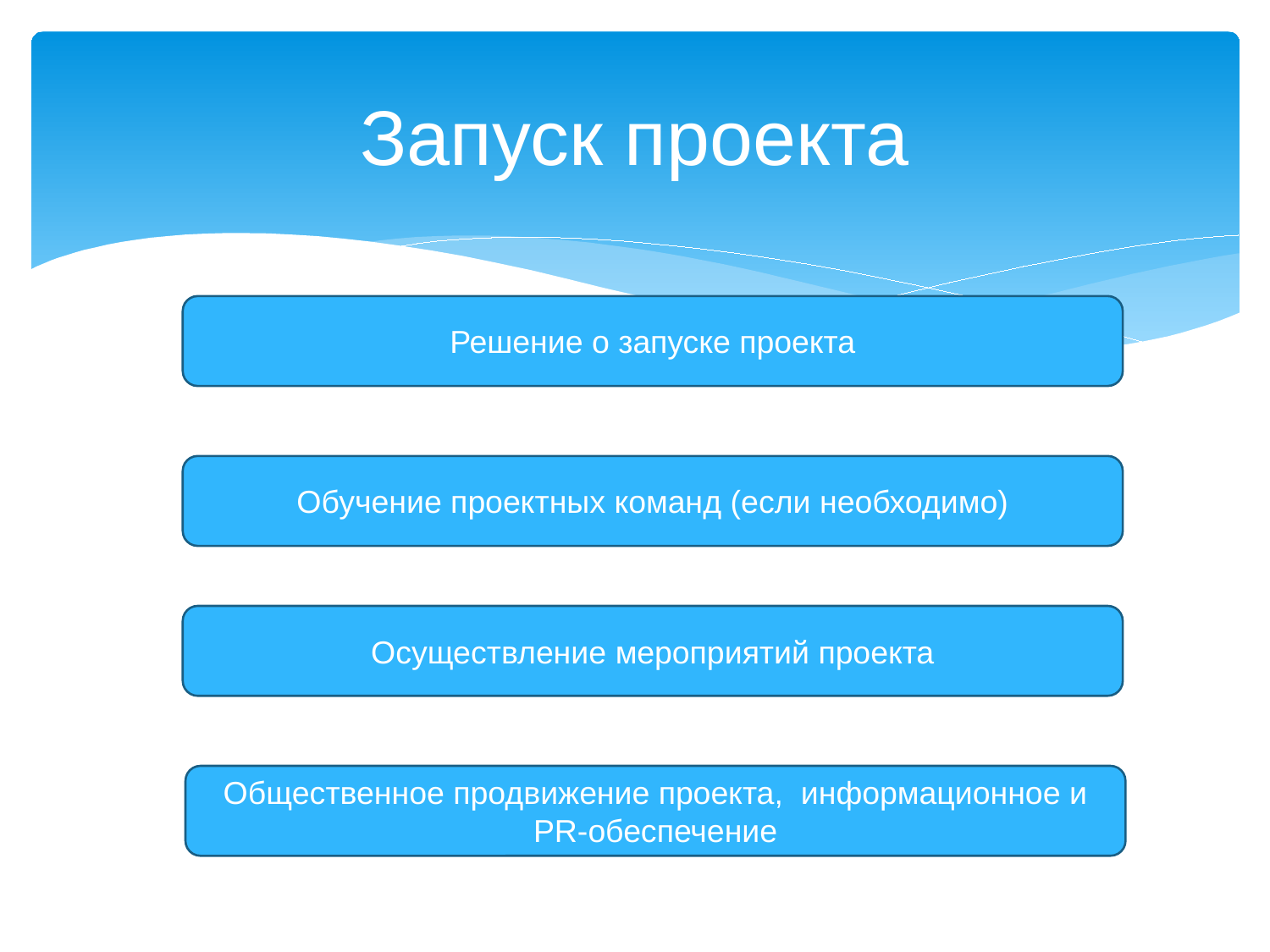

# Запуск проекта
Решение о запуске проекта
Обучение проектных команд (если необходимо)
Осуществление мероприятий проекта
Общественное продвижение проекта,  информационное и PR-обеспечение